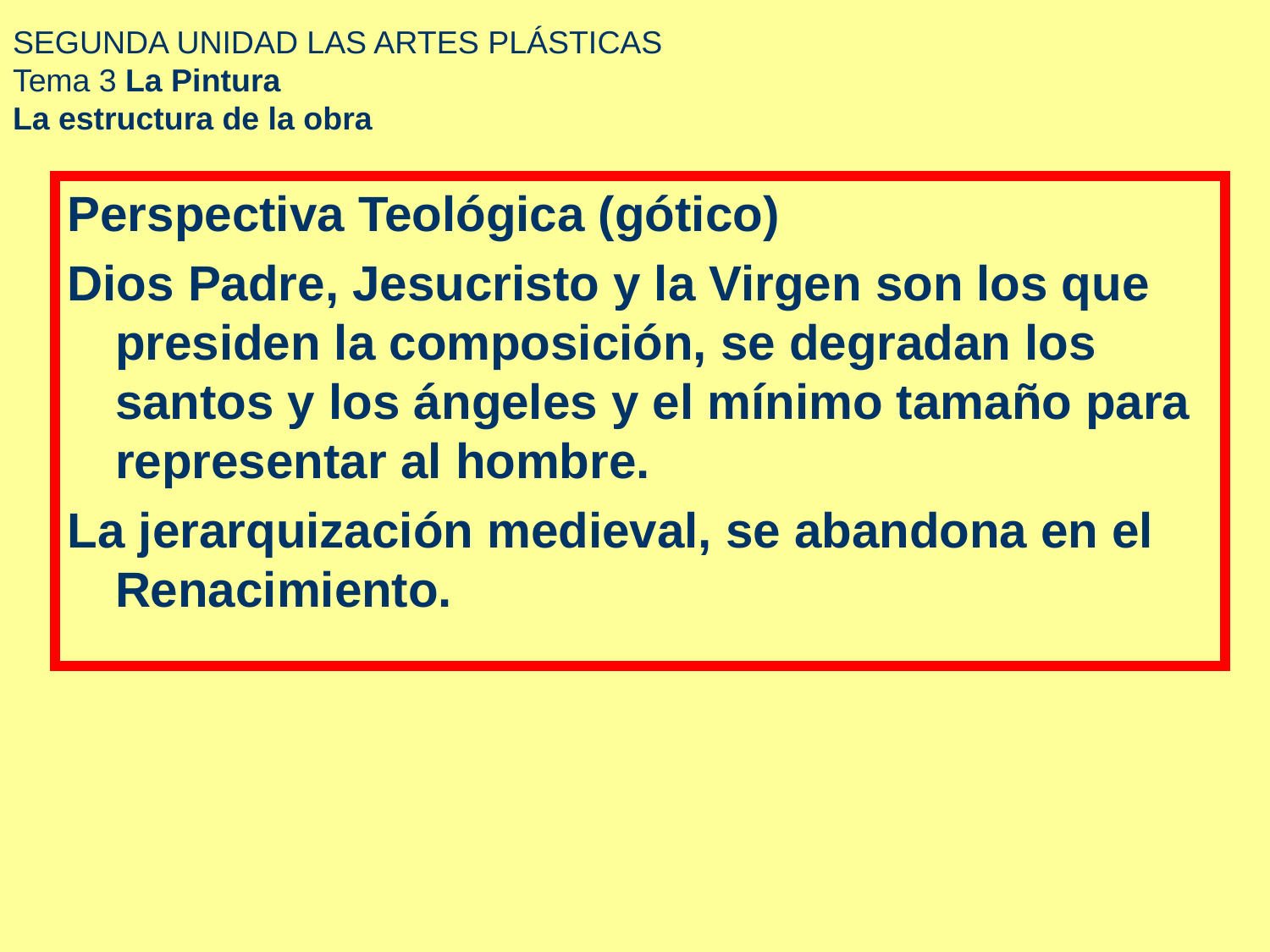

# SEGUNDA UNIDAD LAS ARTES PLÁSTICAS Tema 3 La Pintura La estructura de la obra
Perspectiva Teológica (gótico)
Dios Padre, Jesucristo y la Virgen son los que presiden la composición, se degradan los santos y los ángeles y el mínimo tamaño para representar al hombre.
La jerarquización medieval, se abandona en el Renacimiento.